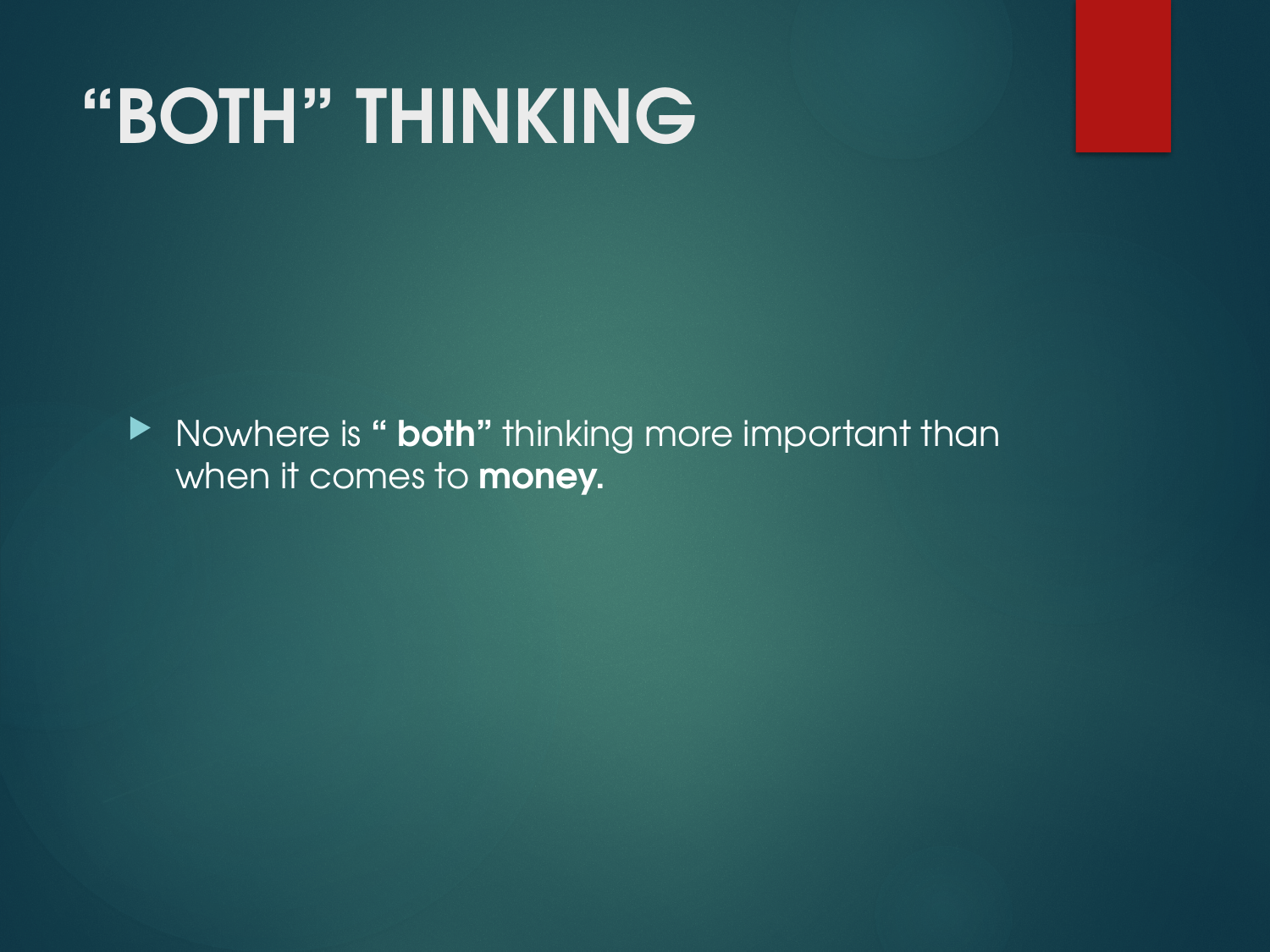

# “BOTH” THINKING

Nowhere is “ both” thinking more important than when it comes to money.